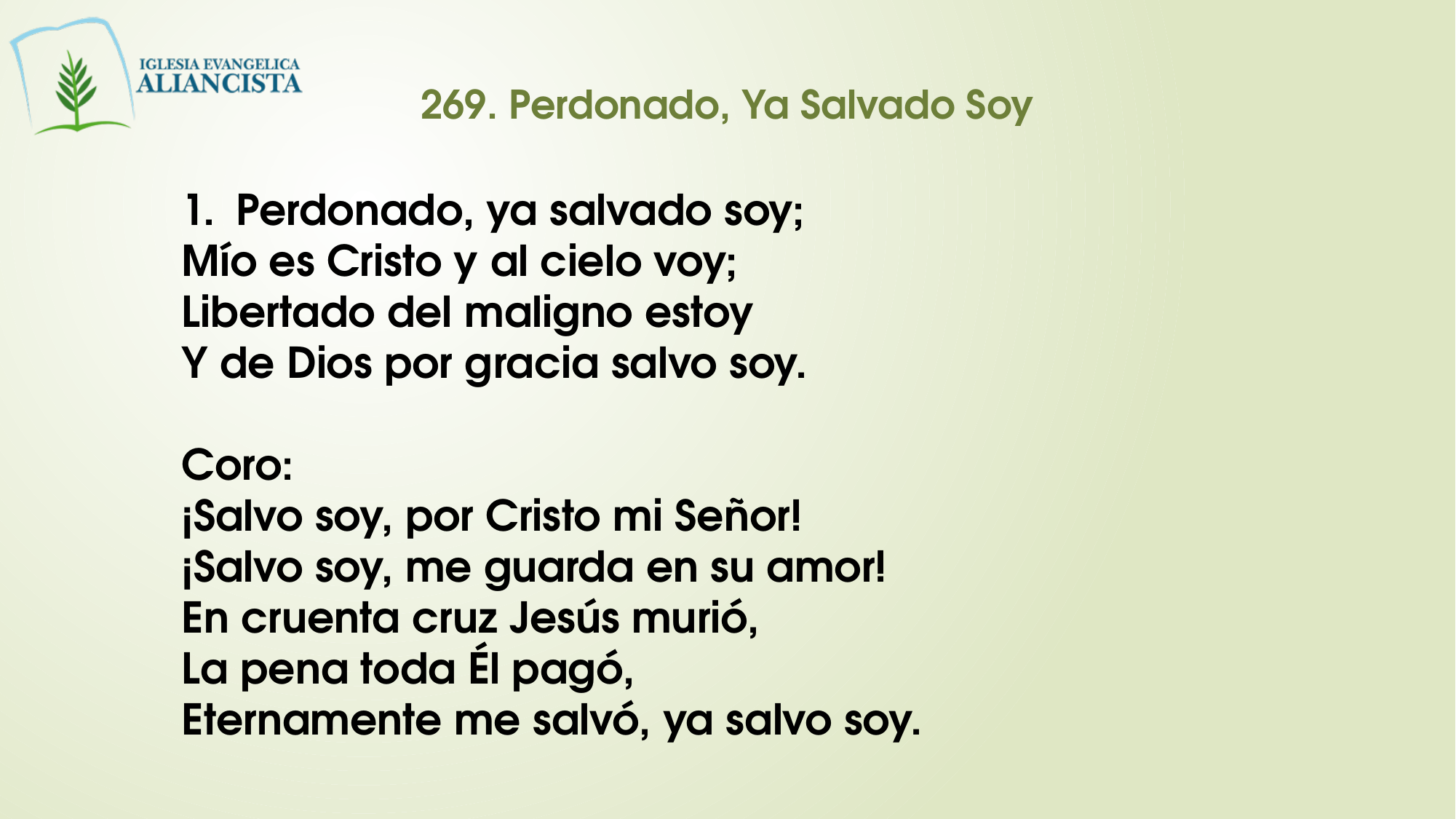

269. Perdonado, Ya Salvado Soy
Perdonado, ya salvado soy;
Mío es Cristo y al cielo voy;
Libertado del maligno estoy
Y de Dios por gracia salvo soy.

Coro:
¡Salvo soy, por Cristo mi Señor!
¡Salvo soy, me guarda en su amor!
En cruenta cruz Jesús murió,
La pena toda Él pagó,
Eternamente me salvó, ya salvo soy.